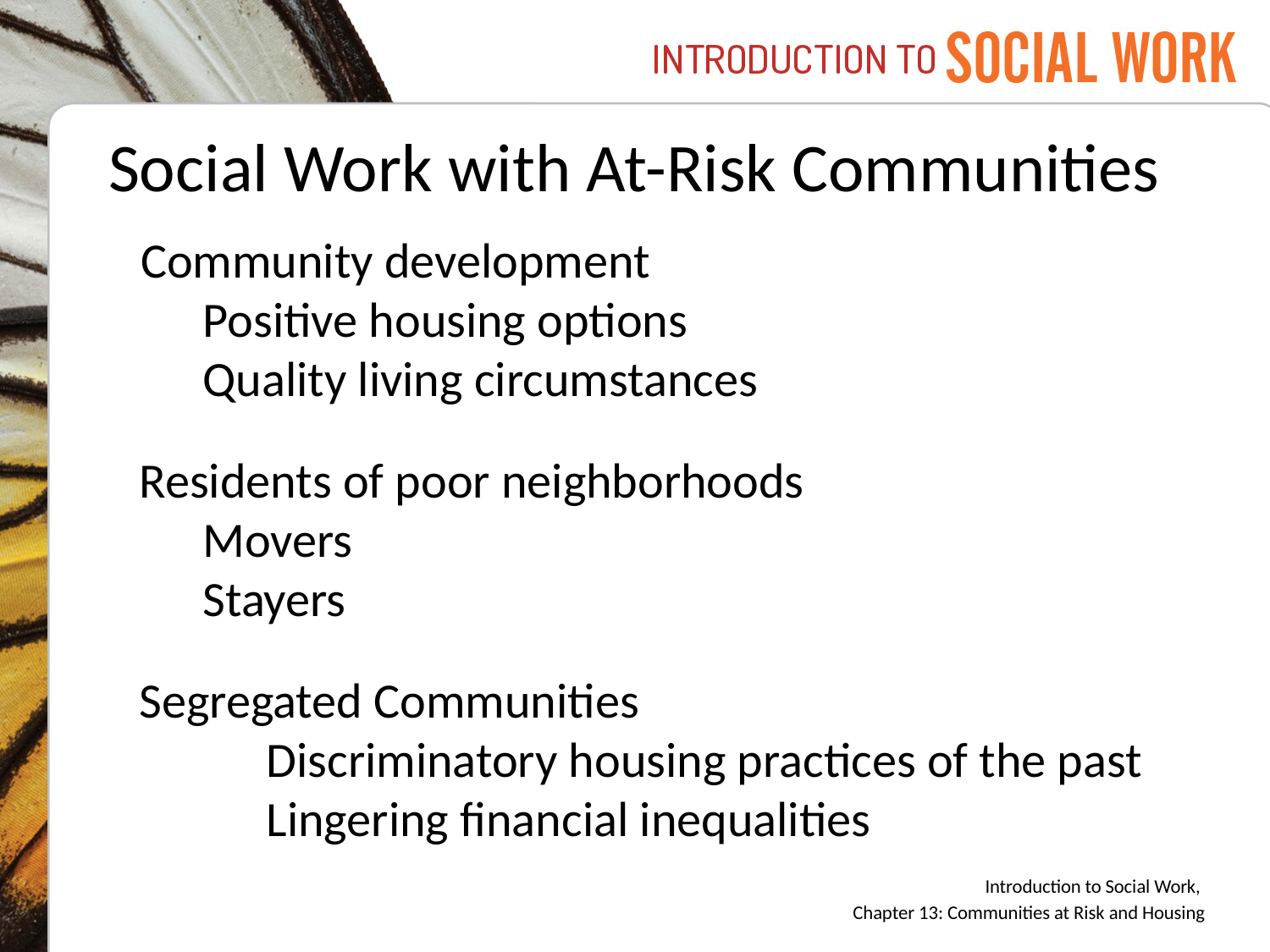

# Social Work with At-Risk Communities
         Community development
	Positive housing options
	Quality living circumstances

Residents of poor neighborhoods
Movers
Stayers

Segregated Communities
	Discriminatory housing practices of the past
	Lingering financial inequalities

Introduction to Social Work,
Chapter 13: Communities at Risk and Housing